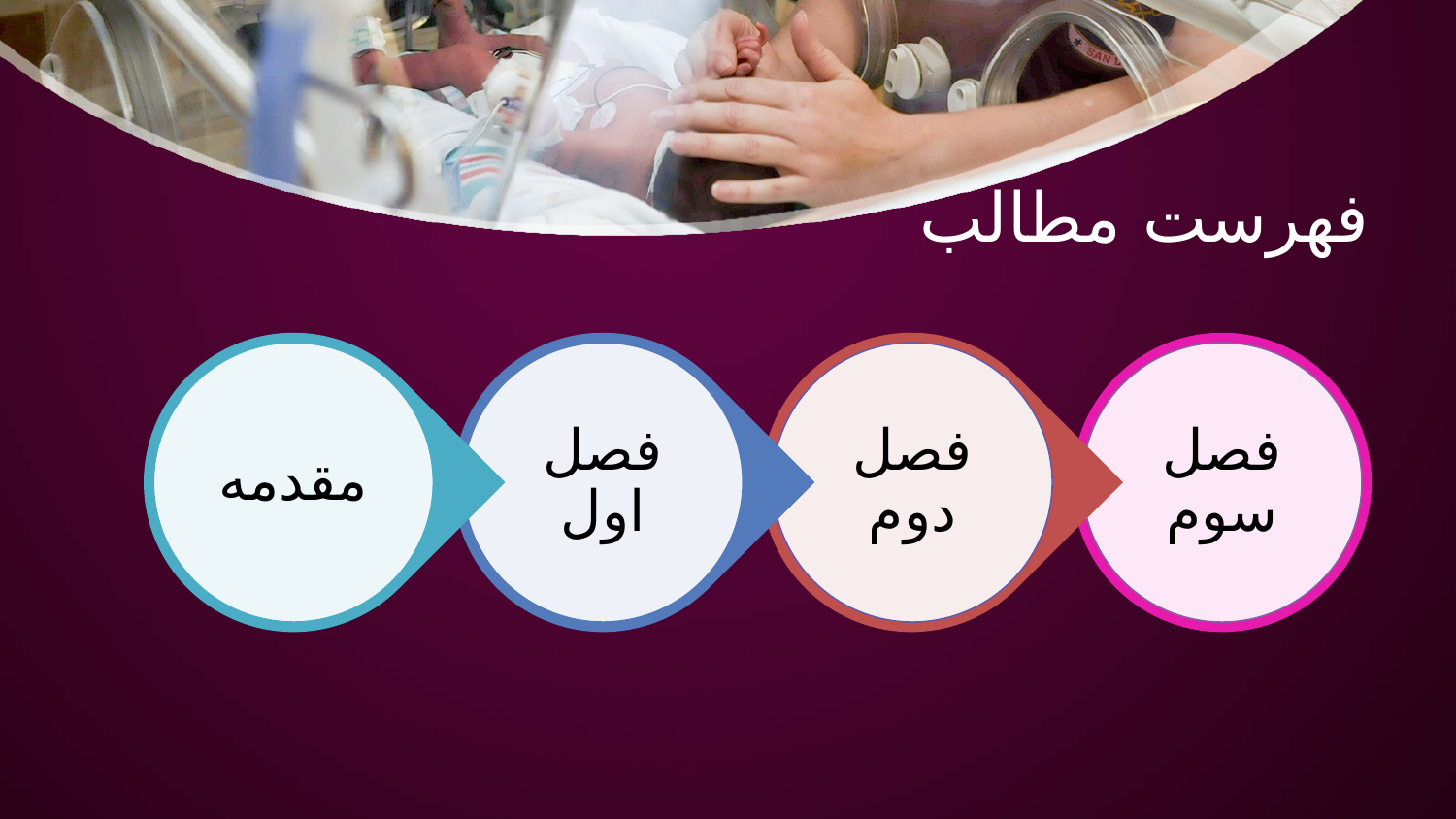

# فهرست مطالب
فصل سوم
فصل دوم
فصل اول
مقدمه